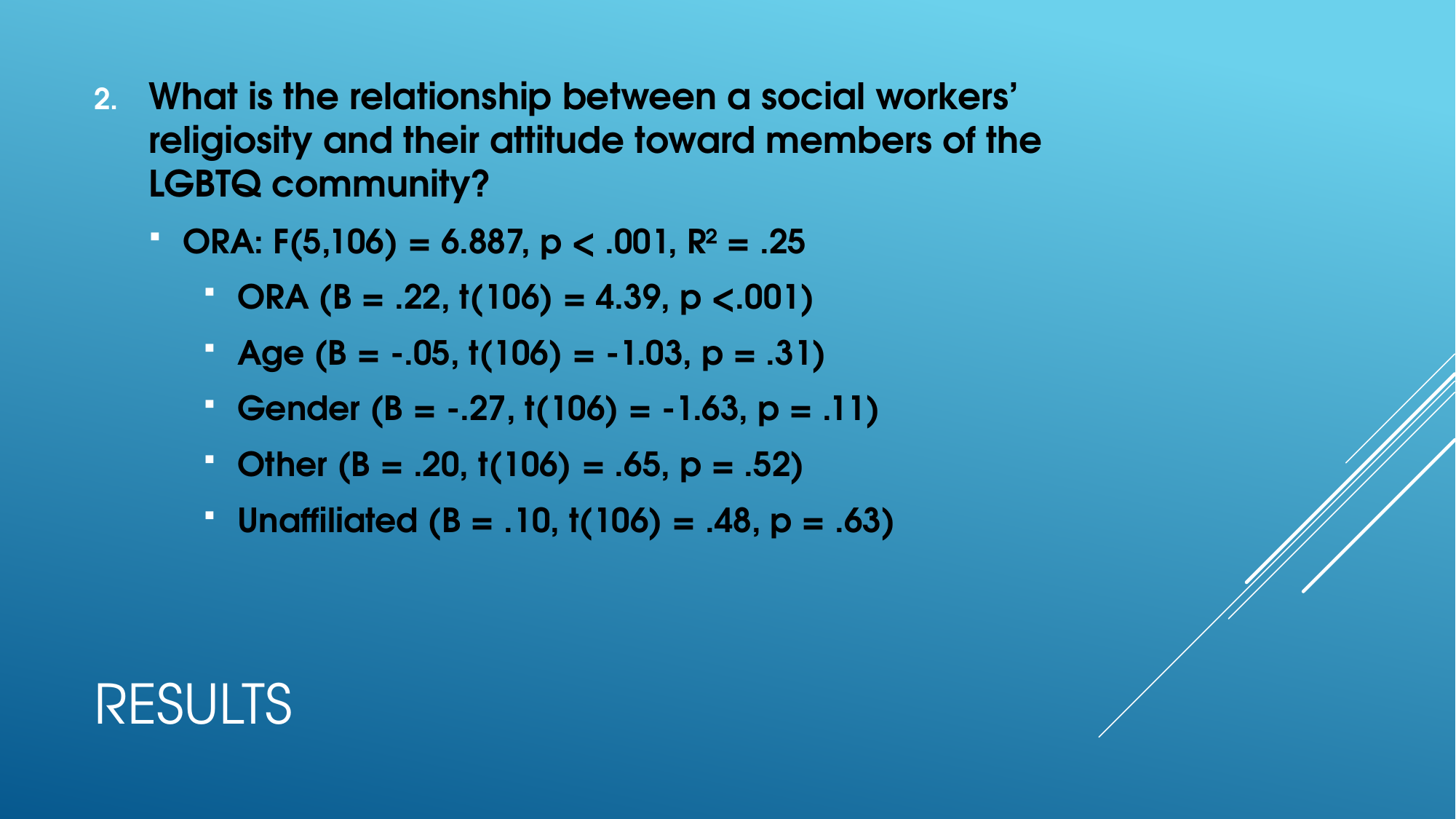

What is the relationship between a social workers’ religiosity and their attitude toward members of the LGBTQ community?
ORA: F(5,106) = 6.887, p < .001, R² = .25
ORA (B = .22, t(106) = 4.39, p <.001)
Age (B = -.05, t(106) = -1.03, p = .31)
Gender (B = -.27, t(106) = -1.63, p = .11)
Other (B = .20, t(106) = .65, p = .52)
Unaffiliated (B = .10, t(106) = .48, p = .63)
# Results